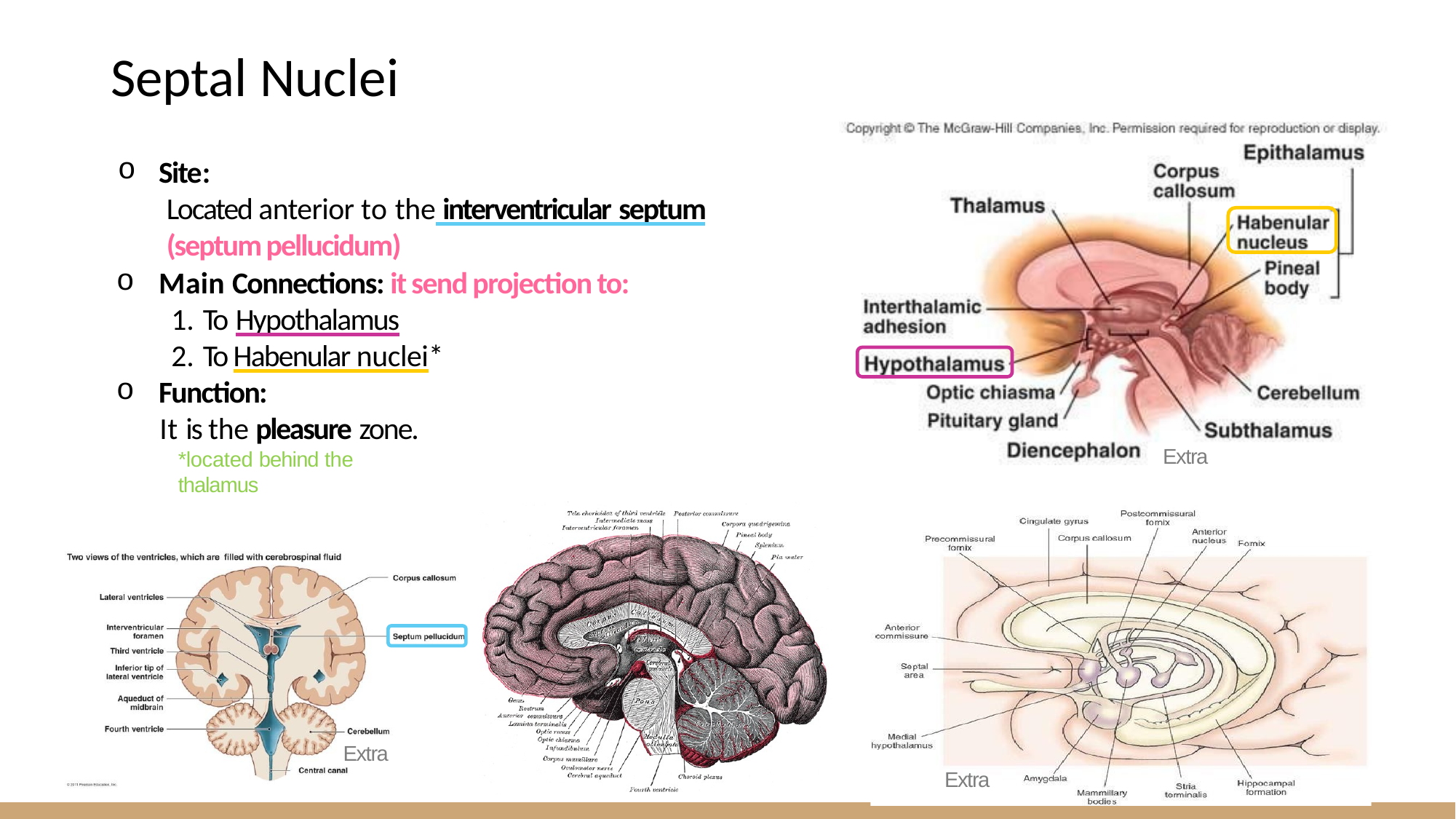

Septal Nuclei

Site:
Located anterior to the interventricular septum (septum pellucidum)
Main Connections: it send projection to:
To Hypothalamus
To Habenular nuclei*
Function:
It is the pleasure zone.

Extra
*located behind the thalamus

Extra
Extra